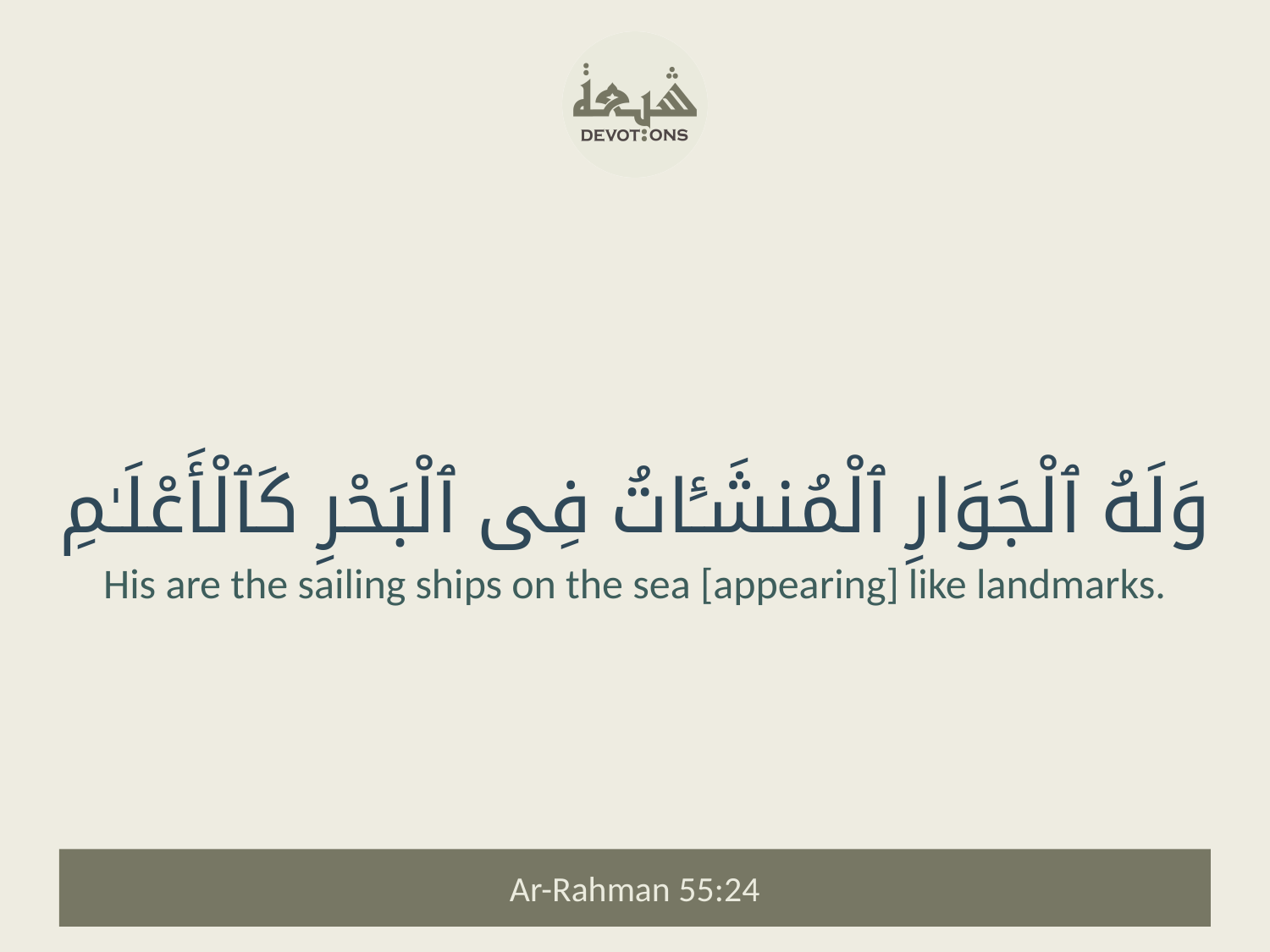

وَلَهُ ٱلْجَوَارِ ٱلْمُنشَـَٔاتُ فِى ٱلْبَحْرِ كَٱلْأَعْلَـٰمِ
His are the sailing ships on the sea [appearing] like landmarks.
Ar-Rahman 55:24